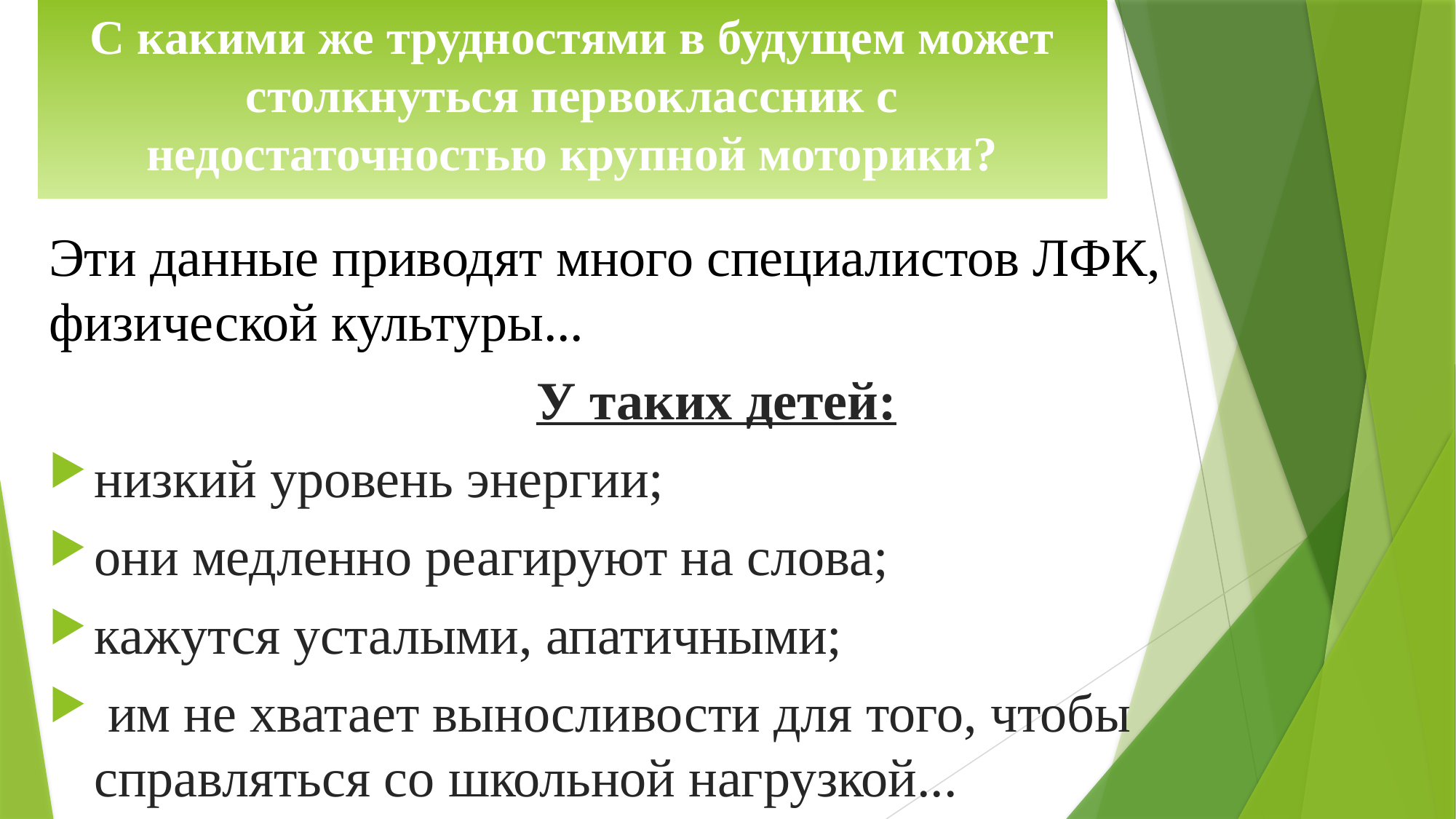

# С какими же трудностями в будущем может столкнуться первоклассник с недостаточностью крупной моторики?
Эти данные приводят много специалистов ЛФК, физической культуры...
У таких детей:
низкий уровень энергии;
они медленно реагируют на слова;
кажутся усталыми, апатичными;
 им не хватает выносливости для того, чтобы справляться со школьной нагрузкой...